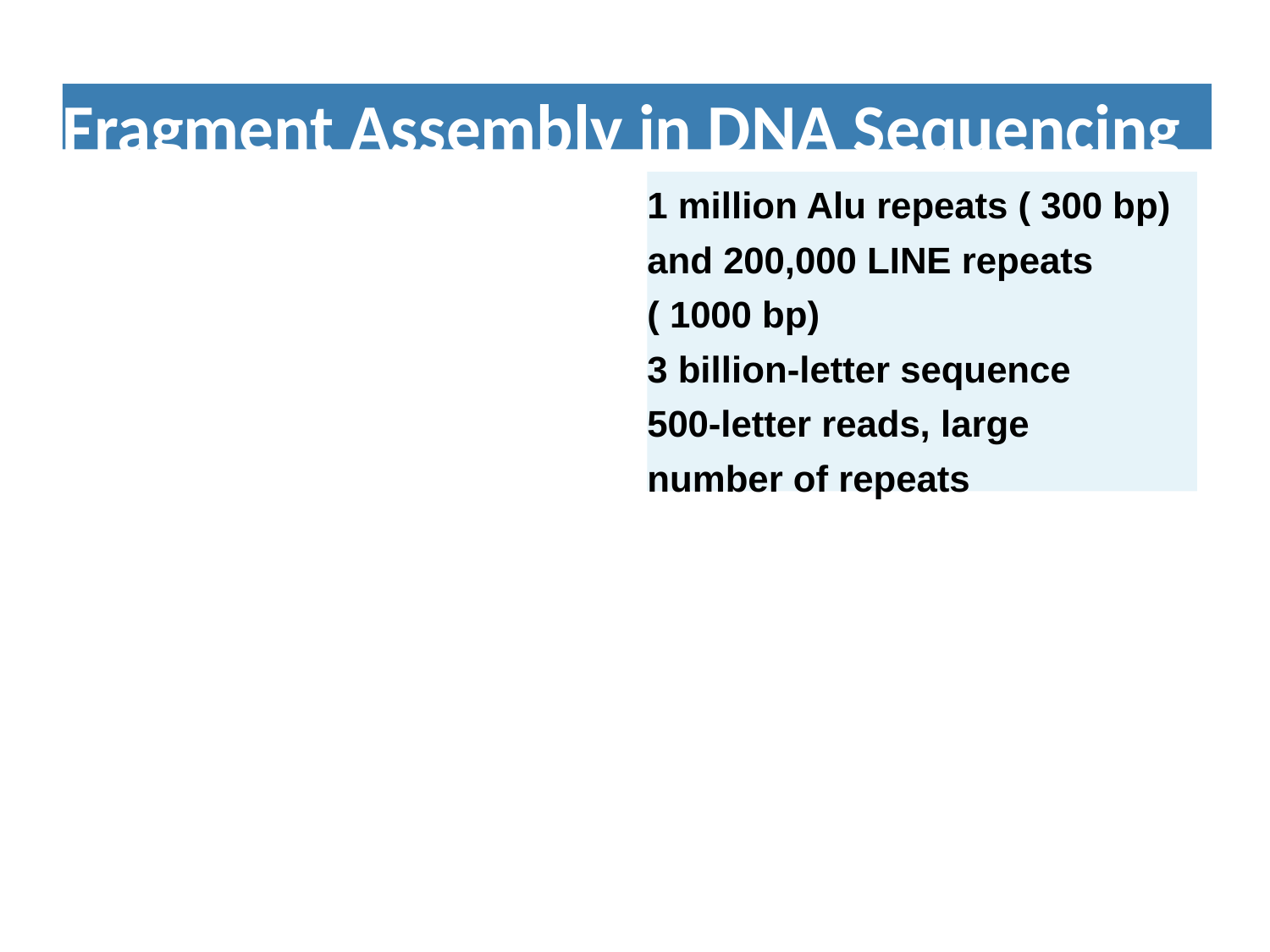

Fragment Assembly in DNA Sequencing
1 million Alu repeats ( 300 bp) and 200,000 LINE repeats ( 1000 bp)
3 billion-letter sequence 500-letter reads, large number of repeats